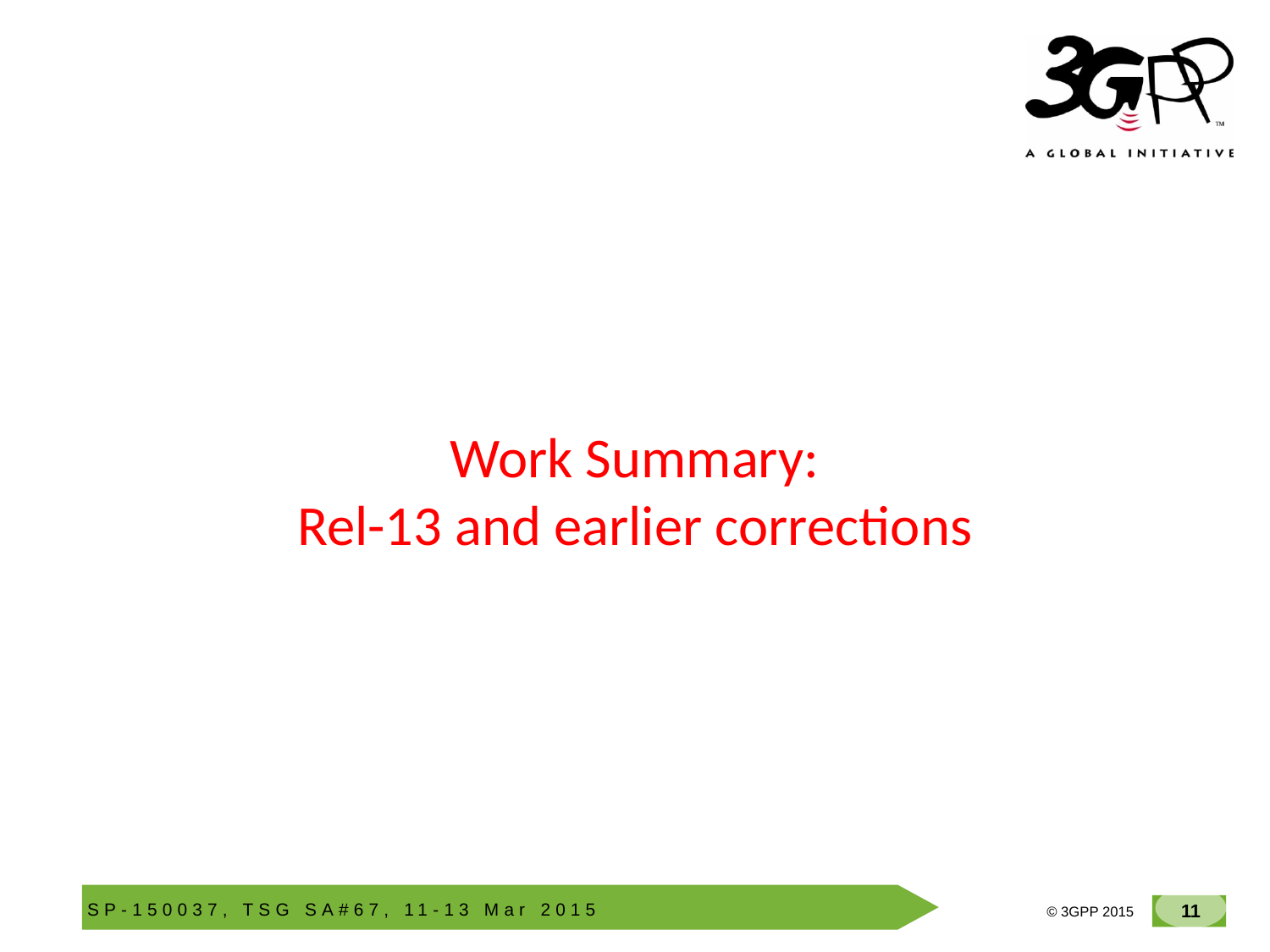

# Work Summary: Rel-13 and earlier corrections